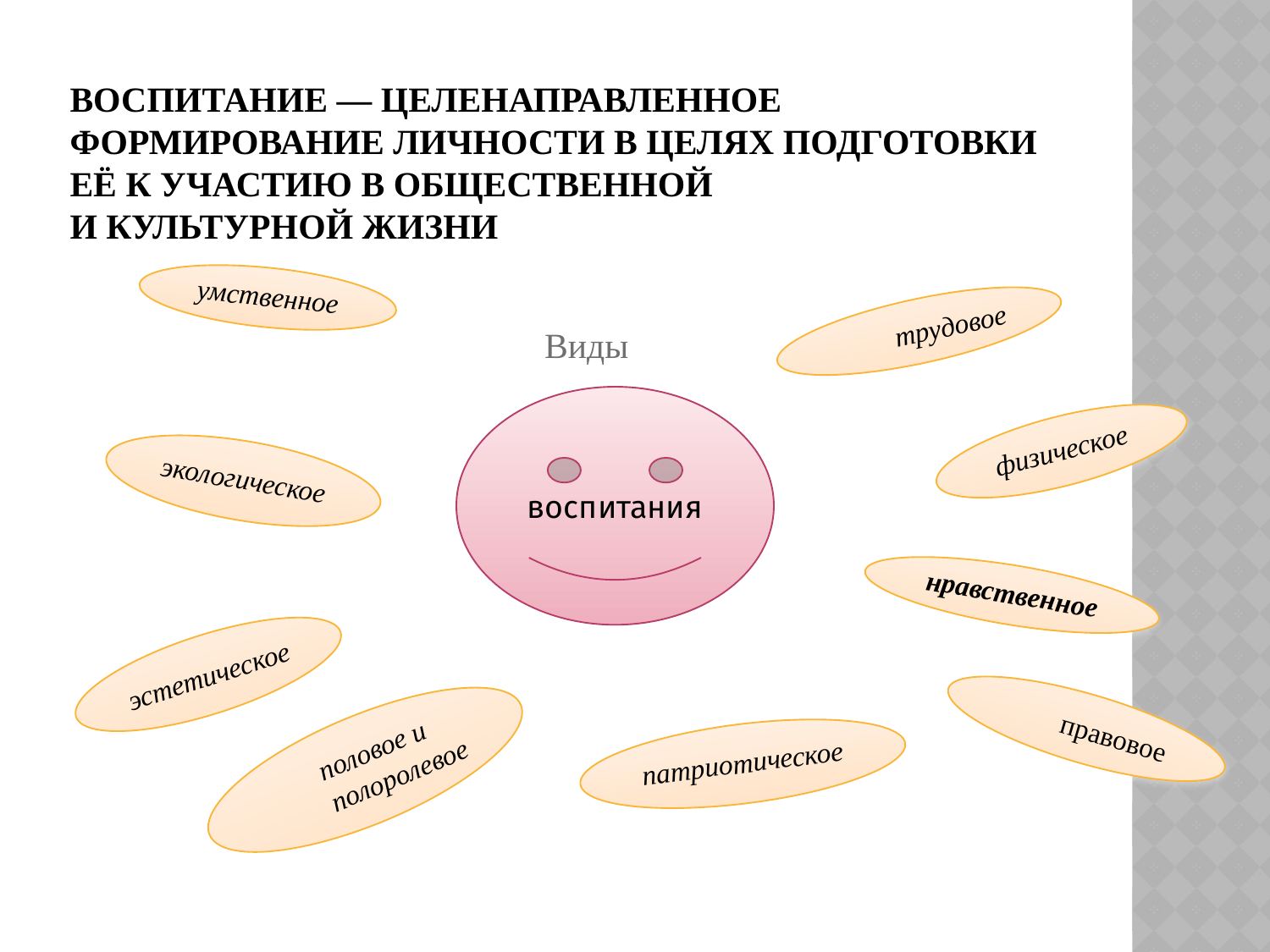

# Воспитание — целенаправленное формирование личности в целях подготовки её к участию в общественной и культурной жизни

Виды

умственное

трудовое
воспитания

физическое

экологическое

нравственное

эстетическое
правовое
половое и полоролевое

патриотическое